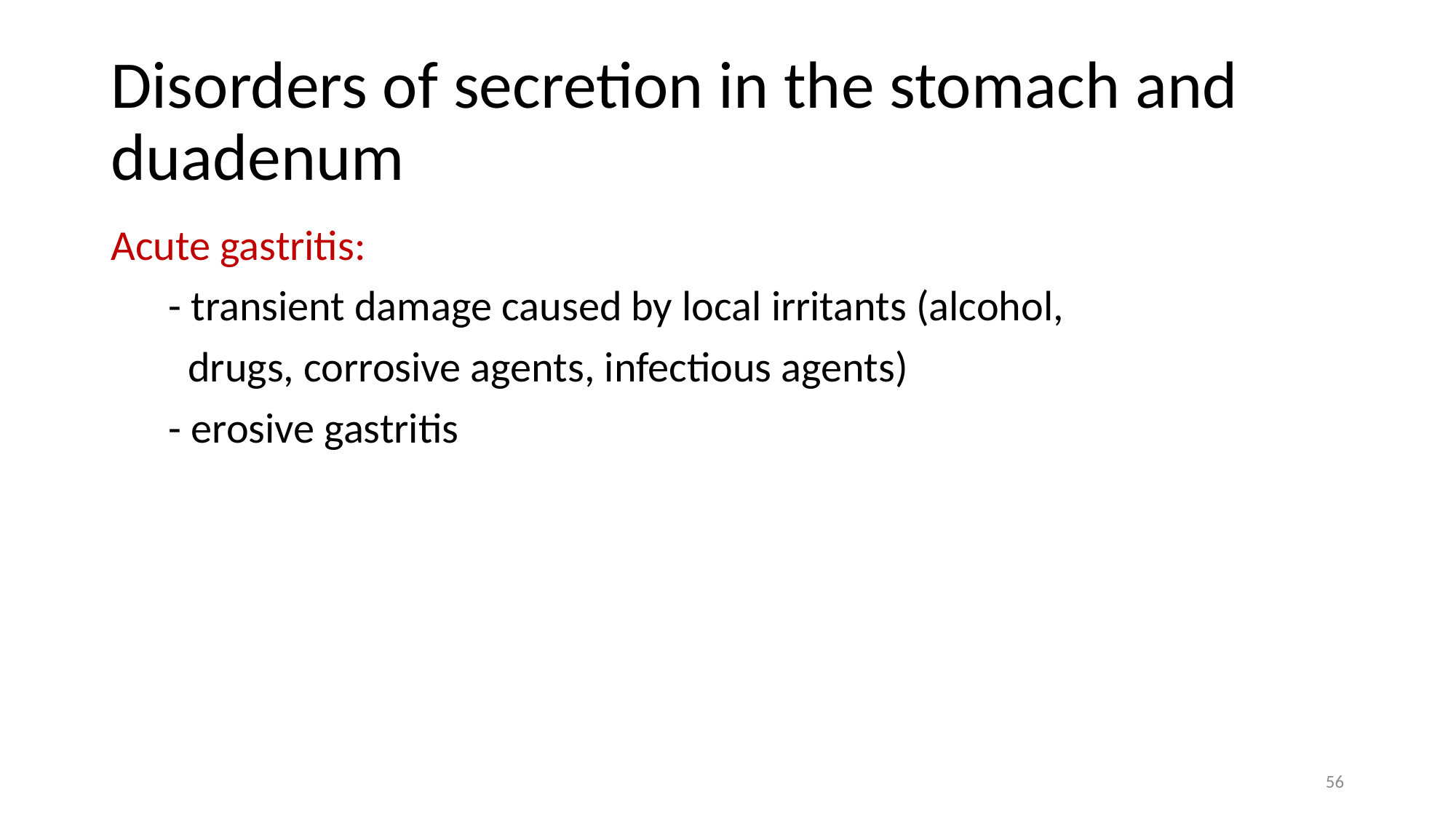

# Disorders of secretion in the stomach and duadenum
Acute gastritis:
      - transient damage caused by local irritants (alcohol,
        drugs, corrosive agents, infectious agents)
      - erosive gastritis

56